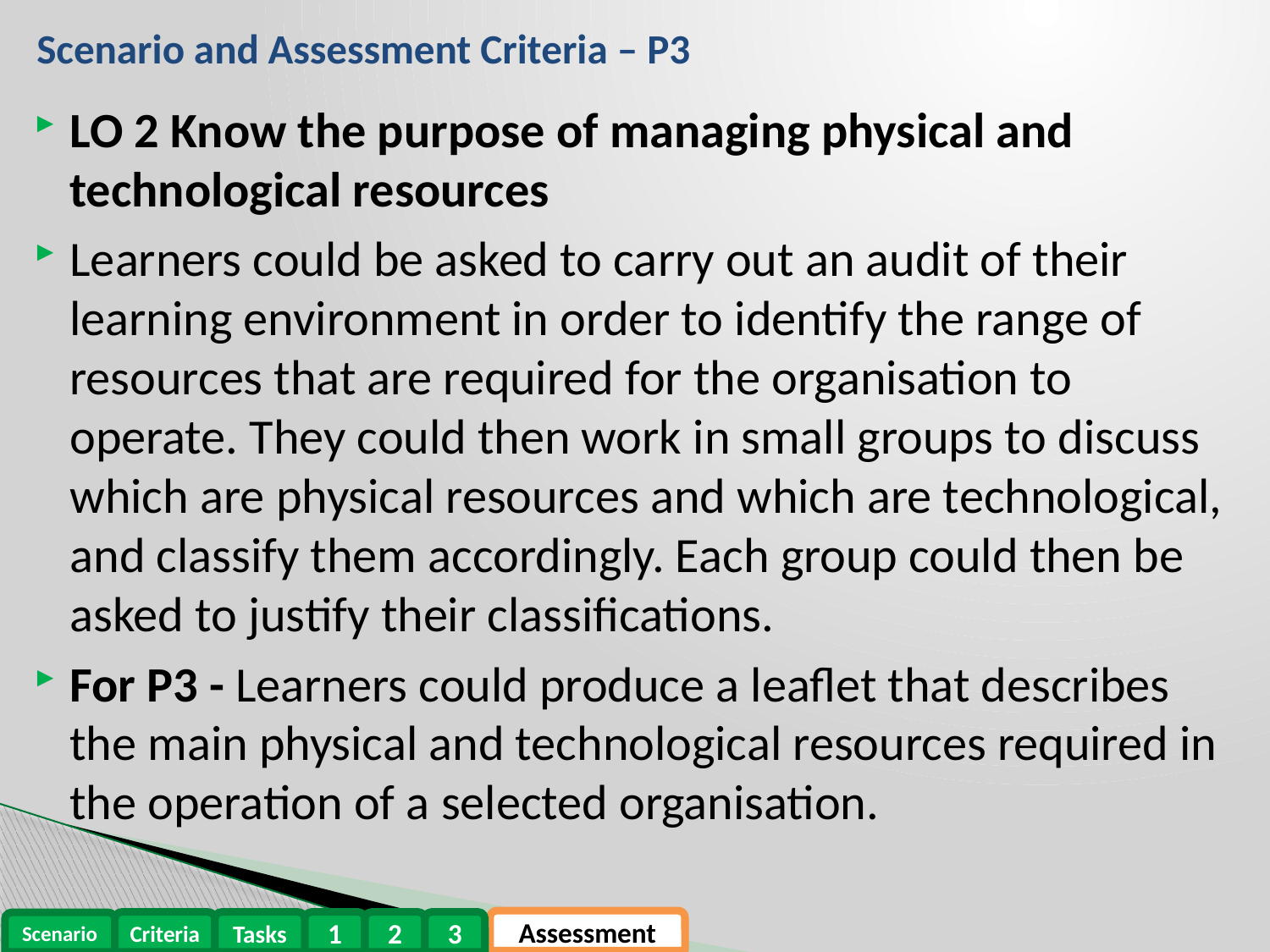

# Scenario and Assessment Criteria – P3
LO 2 Know the purpose of managing physical and technological resources
Learners could be asked to carry out an audit of their learning environment in order to identify the range of resources that are required for the organisation to operate. They could then work in small groups to discuss which are physical resources and which are technological, and classify them accordingly. Each group could then be asked to justify their classifications.
For P3 - Learners could produce a leaflet that describes the main physical and technological resources required in the operation of a selected organisation.